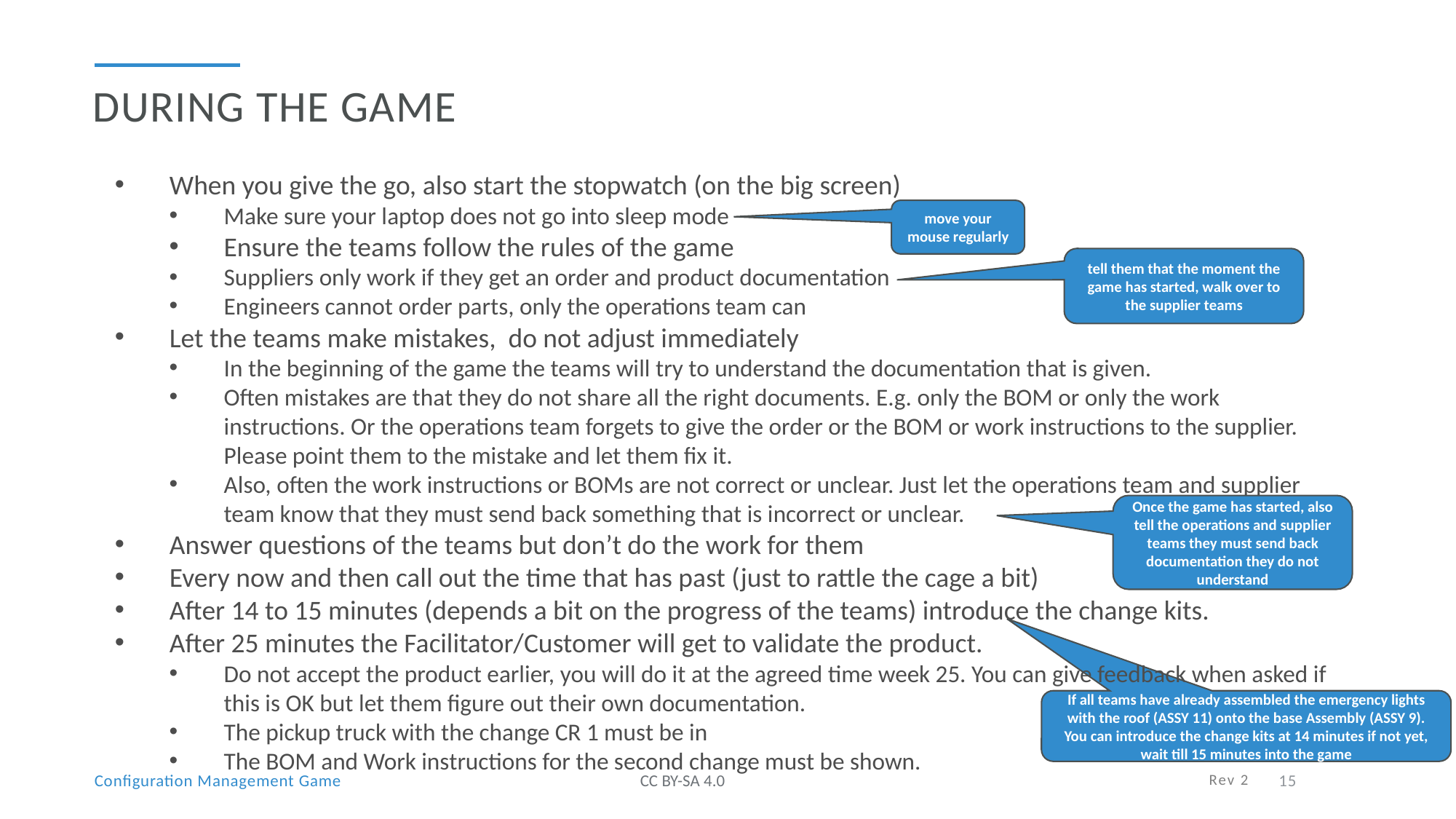

During the Game

When you give the go, also start the stopwatch (on the big screen)
Make sure your laptop does not go into sleep mode
Ensure the teams follow the rules of the game
Suppliers only work if they get an order and product documentation
Engineers cannot order parts, only the operations team can
Let the teams make mistakes,  do not adjust immediately
In the beginning of the game the teams will try to understand the documentation that is given.
Often mistakes are that they do not share all the right documents. E.g. only the BOM or only the work instructions. Or the operations team forgets to give the order or the BOM or work instructions to the supplier. Please point them to the mistake and let them fix it.
Also, often the work instructions or BOMs are not correct or unclear. Just let the operations team and supplier team know that they must send back something that is incorrect or unclear.
Answer questions of the teams but don’t do the work for them
Every now and then call out the time that has past (just to rattle the cage a bit)
After 14 to 15 minutes (depends a bit on the progress of the teams) introduce the change kits.
After 25 minutes the Facilitator/Customer will get to validate the product.
Do not accept the product earlier, you will do it at the agreed time week 25. You can give feedback when asked if this is OK but let them figure out their own documentation.
The pickup truck with the change CR 1 must be in
The BOM and Work instructions for the second change must be shown.
move your mouse regularly
tell them that the moment the game has started, walk over to the supplier teams
Once the game has started, also tell the operations and supplier teams they must send back documentation they do not understand
If all teams have already assembled the emergency lights with the roof (ASSY 11) onto the base Assembly (ASSY 9). You can introduce the change kits at 14 minutes if not yet, wait till 15 minutes into the game
Rev 2